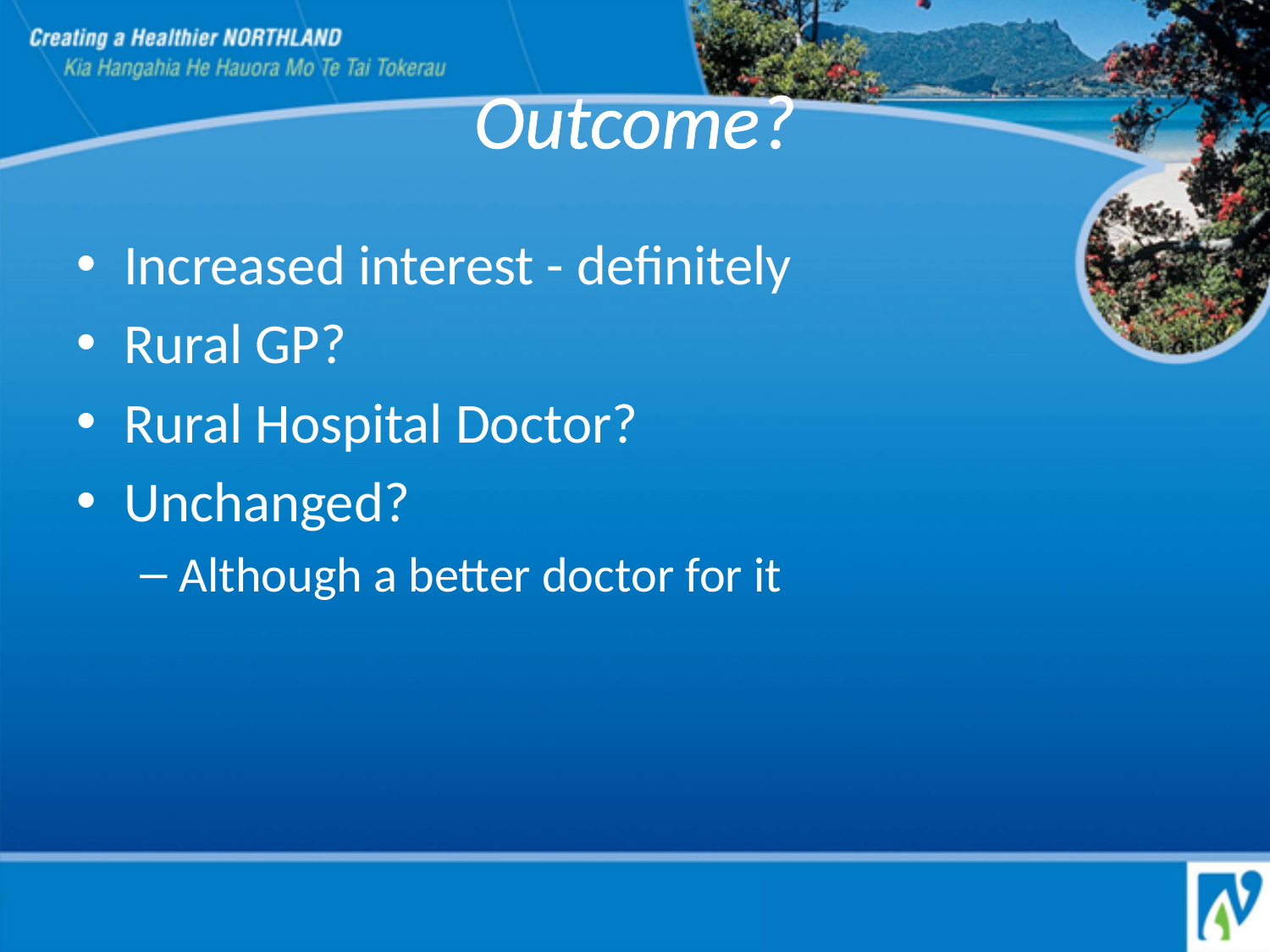

# Outcome?
Increased interest - definitely
Rural GP?
Rural Hospital Doctor?
Unchanged?
Although a better doctor for it